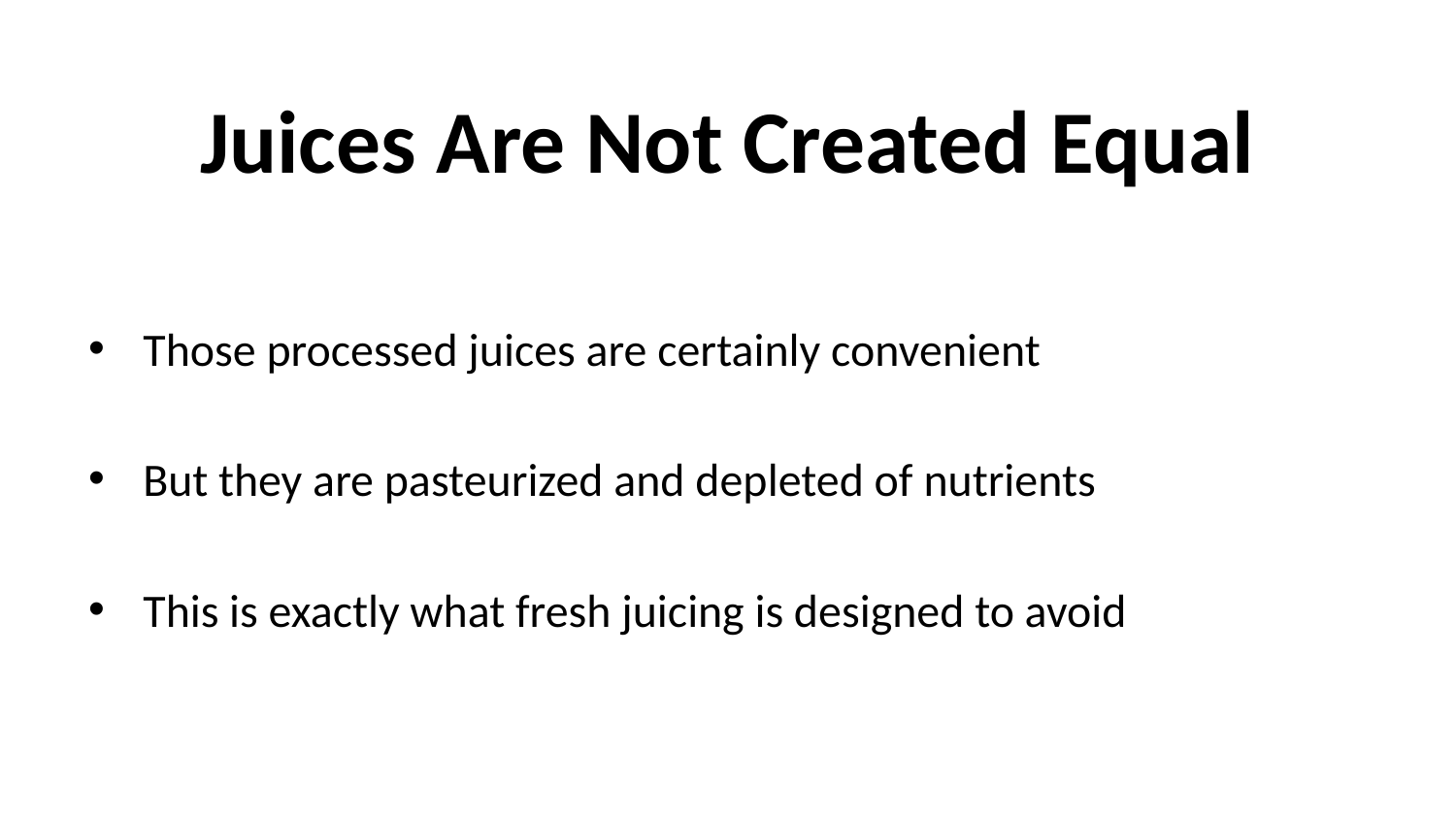

# Juices Are Not Created Equal
Those processed juices are certainly convenient

But they are pasteurized and depleted of nutrients

This is exactly what fresh juicing is designed to avoid